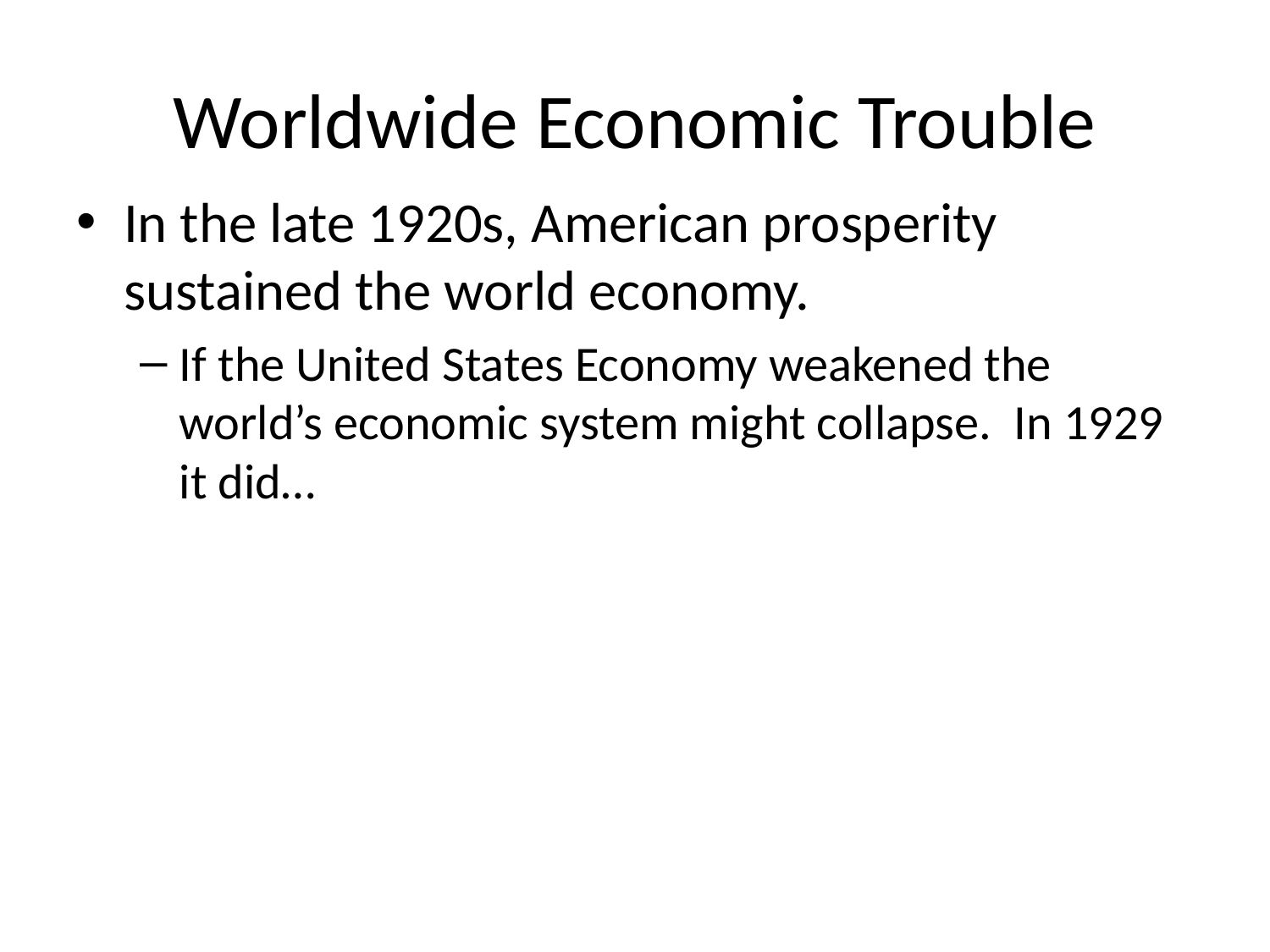

# Worldwide Economic Trouble
In the late 1920s, American prosperity sustained the world economy.
If the United States Economy weakened the world’s economic system might collapse.  In 1929 it did…